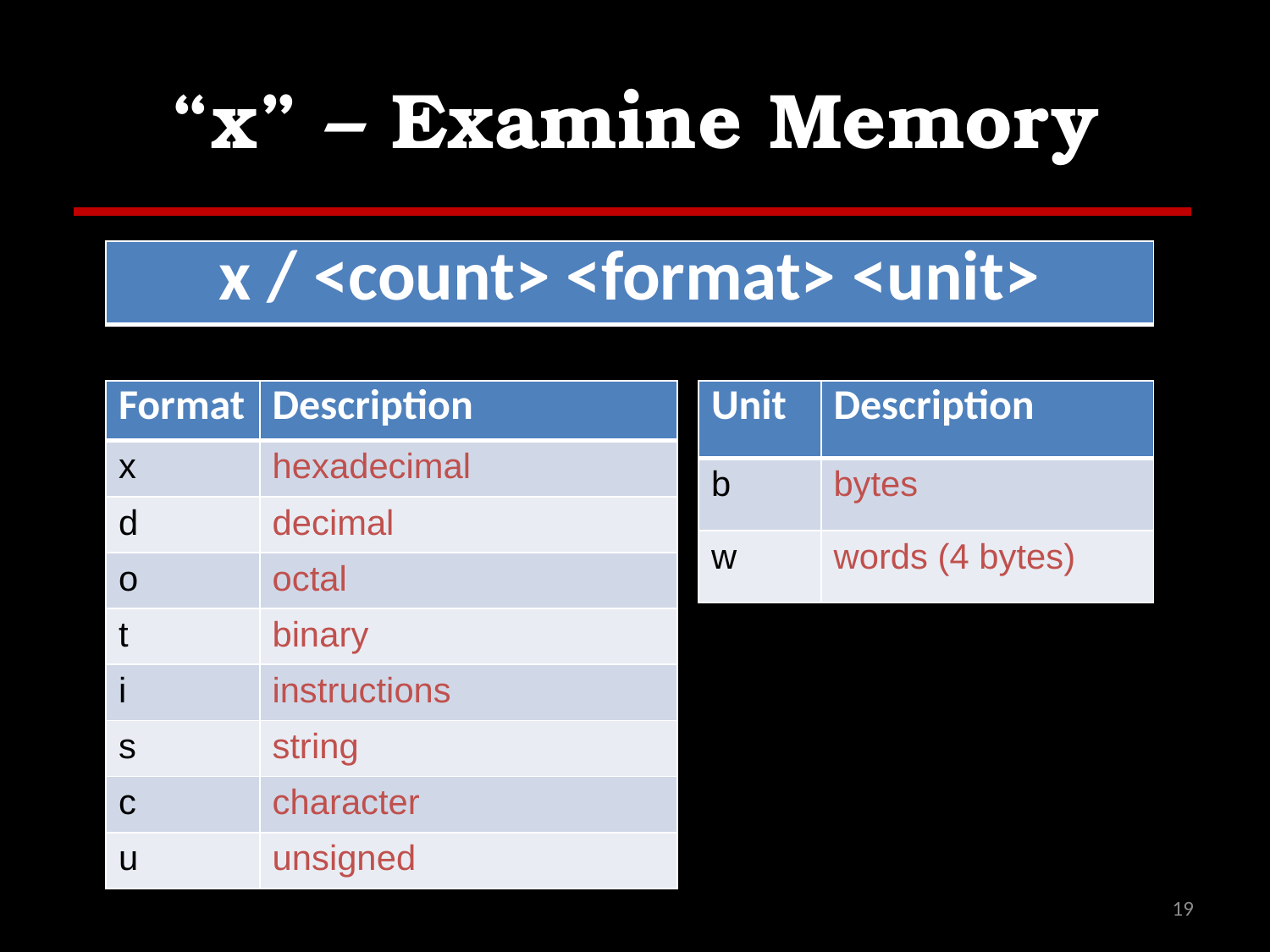

# “x” – Examine Memory
| x / <count> <format> <unit> |
| --- |
| Format | Description |
| --- | --- |
| x | hexadecimal |
| d | decimal |
| o | octal |
| t | binary |
| i | instructions |
| s | string |
| c | character |
| u | unsigned |
| Unit | Description |
| --- | --- |
| b | bytes |
| w | words (4 bytes) |
19